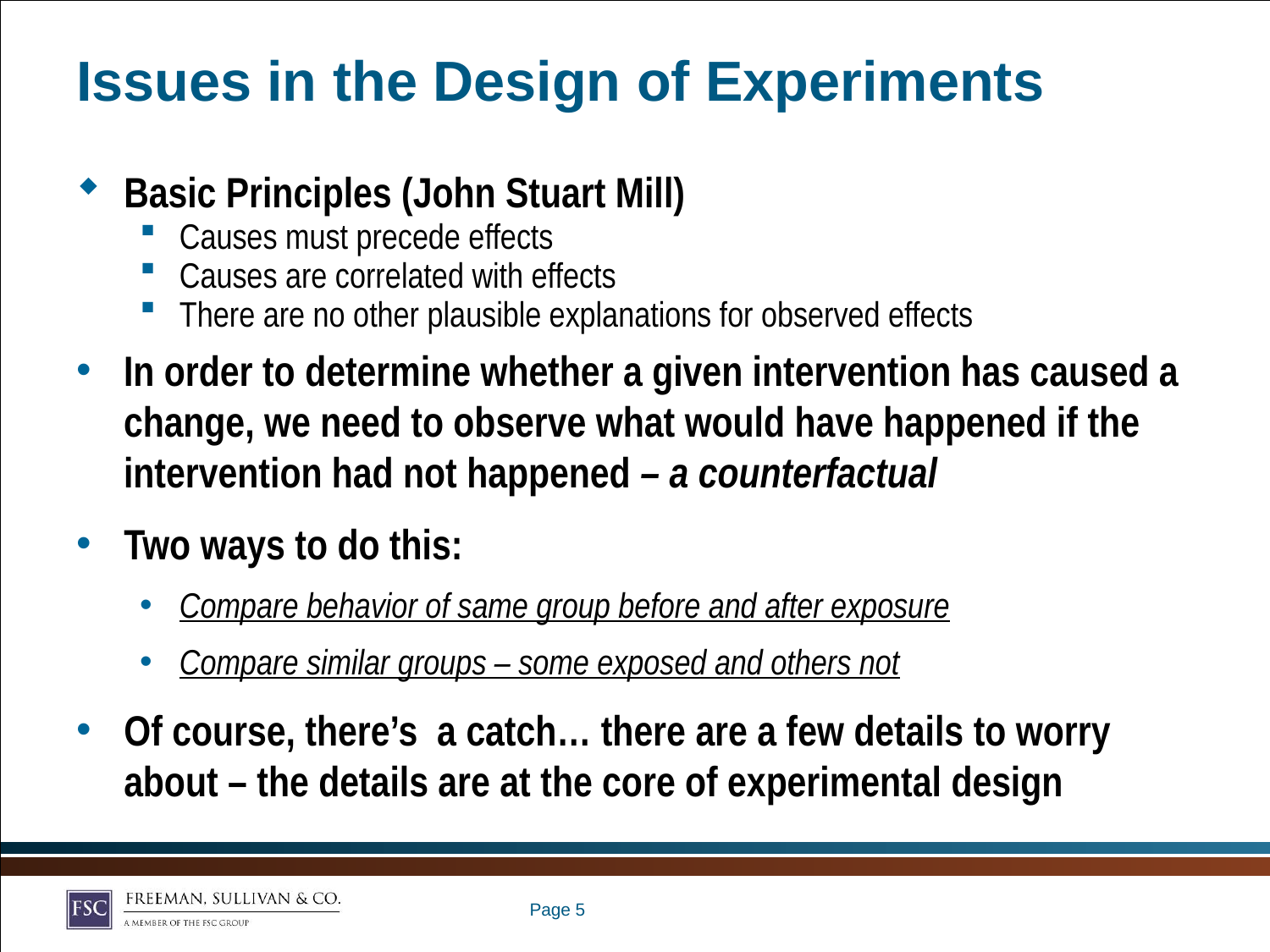

# Issues in the Design of Experiments
Basic Principles (John Stuart Mill)
Causes must precede effects
Causes are correlated with effects
There are no other plausible explanations for observed effects
In order to determine whether a given intervention has caused a change, we need to observe what would have happened if the intervention had not happened – a counterfactual
Two ways to do this:
Compare behavior of same group before and after exposure
Compare similar groups – some exposed and others not
Of course, there’s  a catch… there are a few details to worry about – the details are at the core of experimental design

Page 5